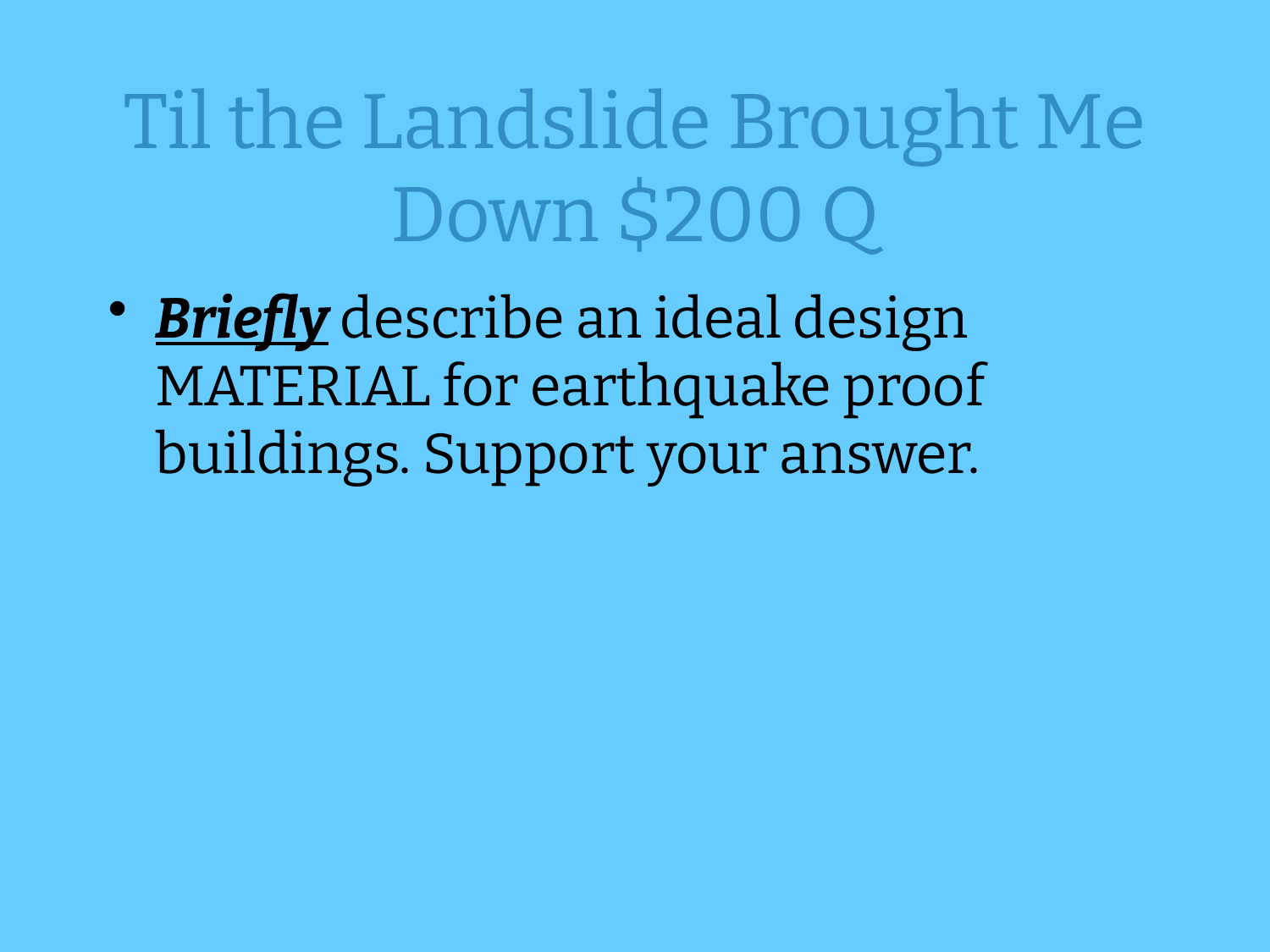

# Til the Landslide Brought Me Down $200 Q
Briefly describe an ideal design MATERIAL for earthquake proof buildings. Support your answer.